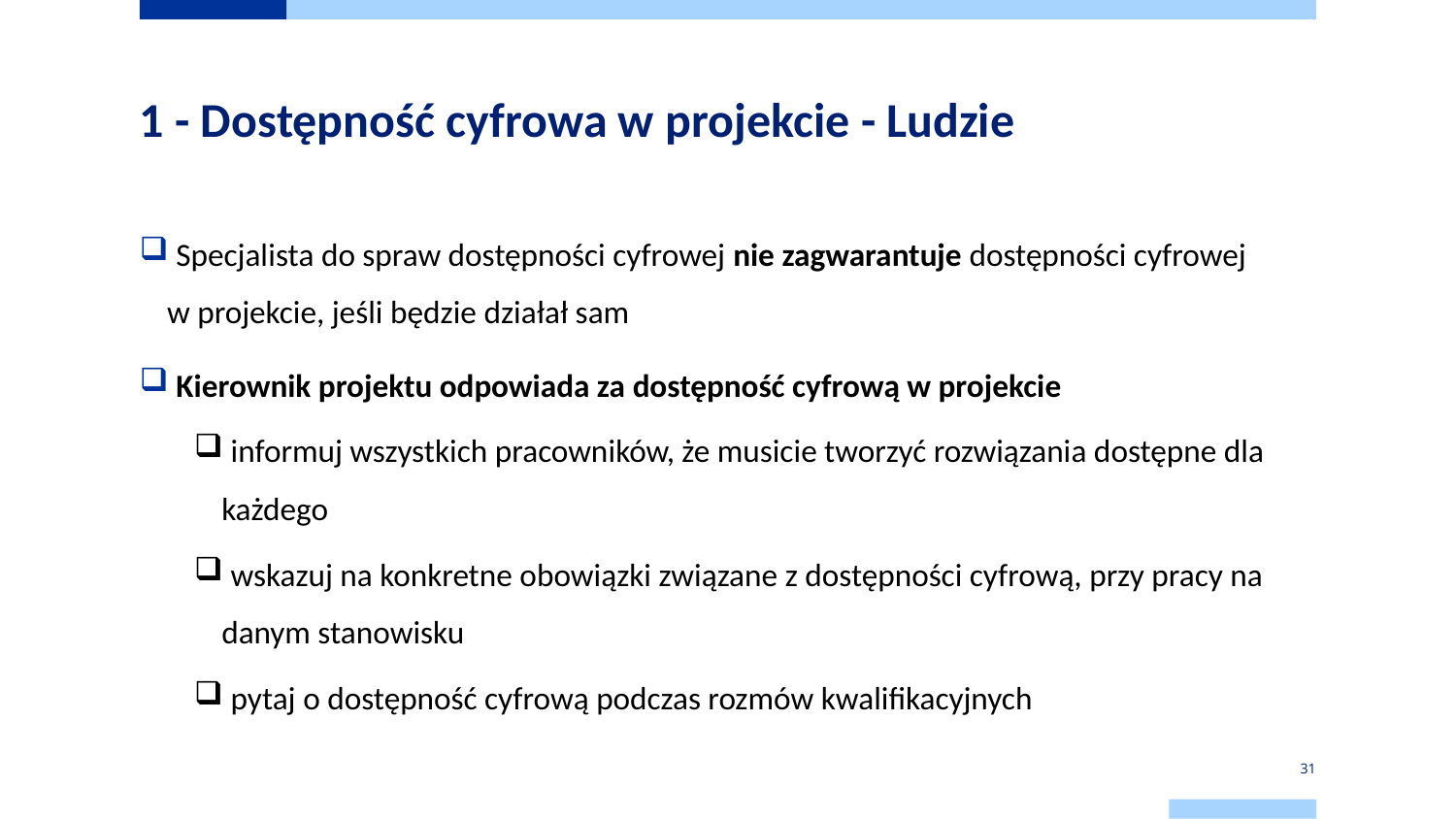

# 1 - Dostępność cyfrowa w projekcie - Ludzie
 Specjalista do spraw dostępności cyfrowej nie zagwarantuje dostępności cyfrowej
w projekcie, jeśli będzie działał sam
 Kierownik projektu odpowiada za dostępność cyfrową w projekcie
 informuj wszystkich pracowników, że musicie tworzyć rozwiązania dostępne dla każdego
 wskazuj na konkretne obowiązki związane z dostępności cyfrową, przy pracy na danym stanowisku
 pytaj o dostępność cyfrową podczas rozmów kwalifikacyjnych
31